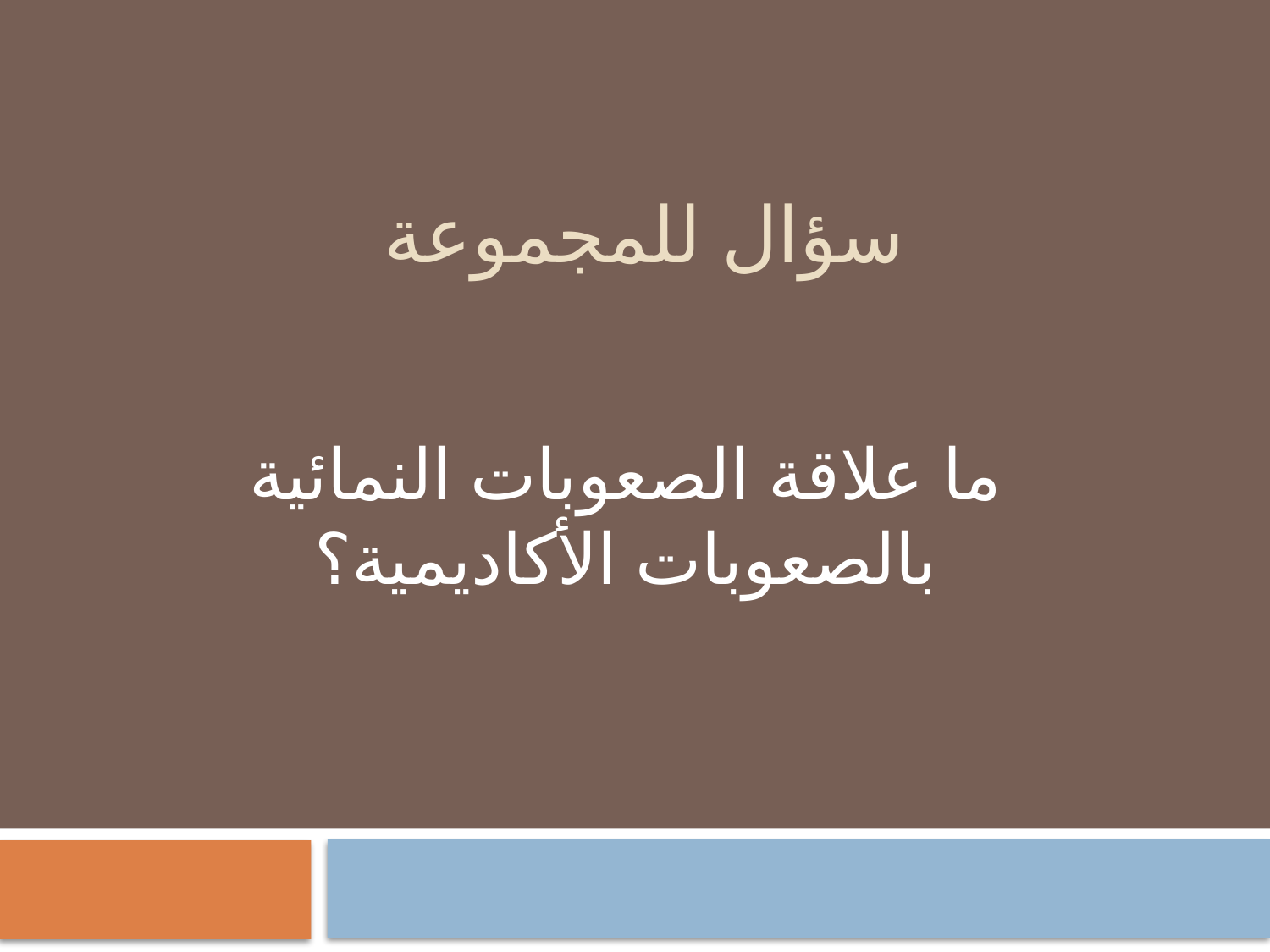

# سؤال للمجموعة

ما علاقة الصعوبات النمائية بالصعوبات الأكاديمية؟